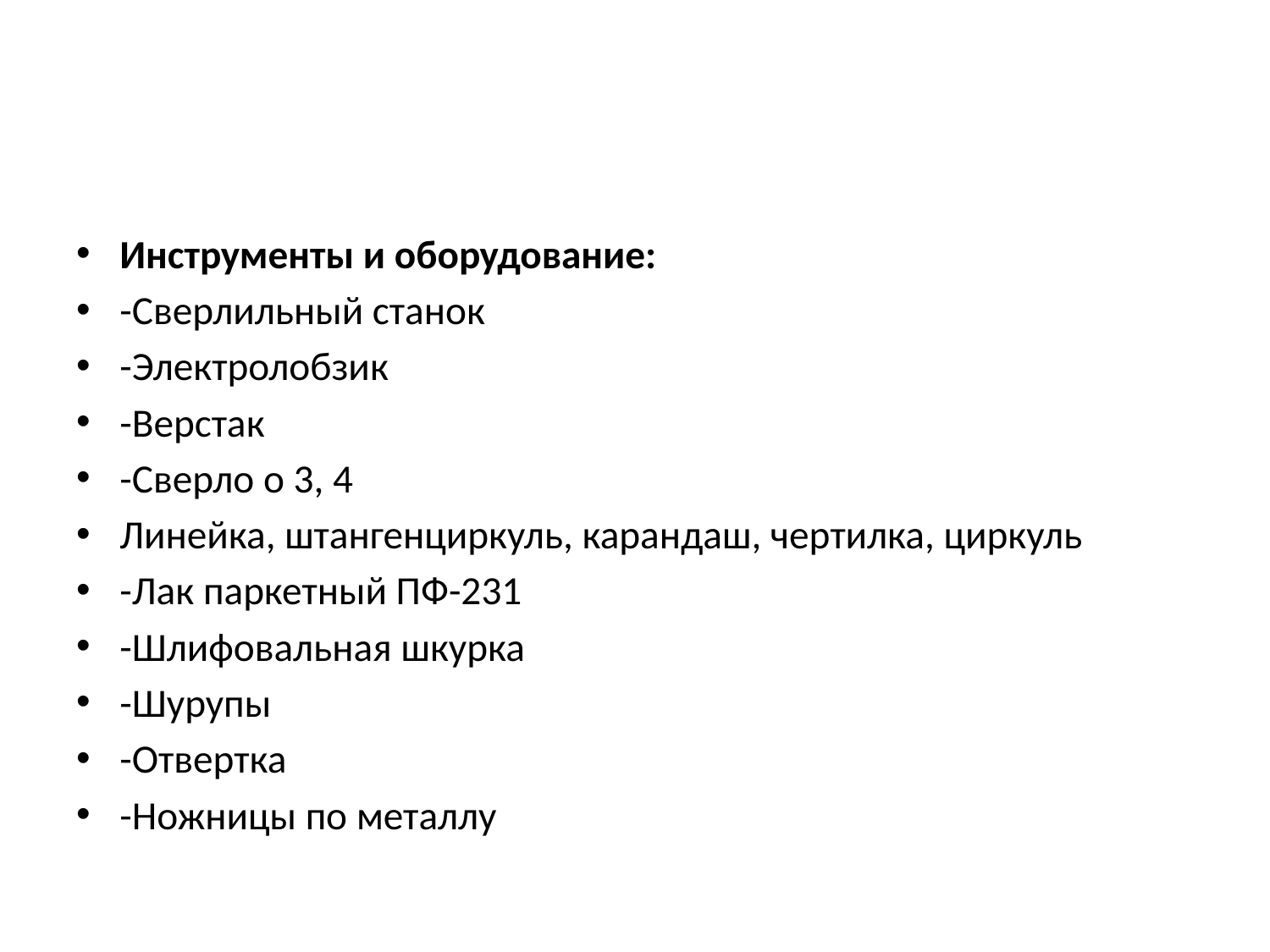

#
Инструменты и оборудование:
-Сверлильный станок
-Электролобзик
-Верстак
-Сверло о 3, 4
Линейка, штангенциркуль, карандаш, чертилка, циркуль
-Лак паркетный ПФ-231
-Шлифовальная шкурка
-Шурупы
-Отвертка
-Ножницы по металлу